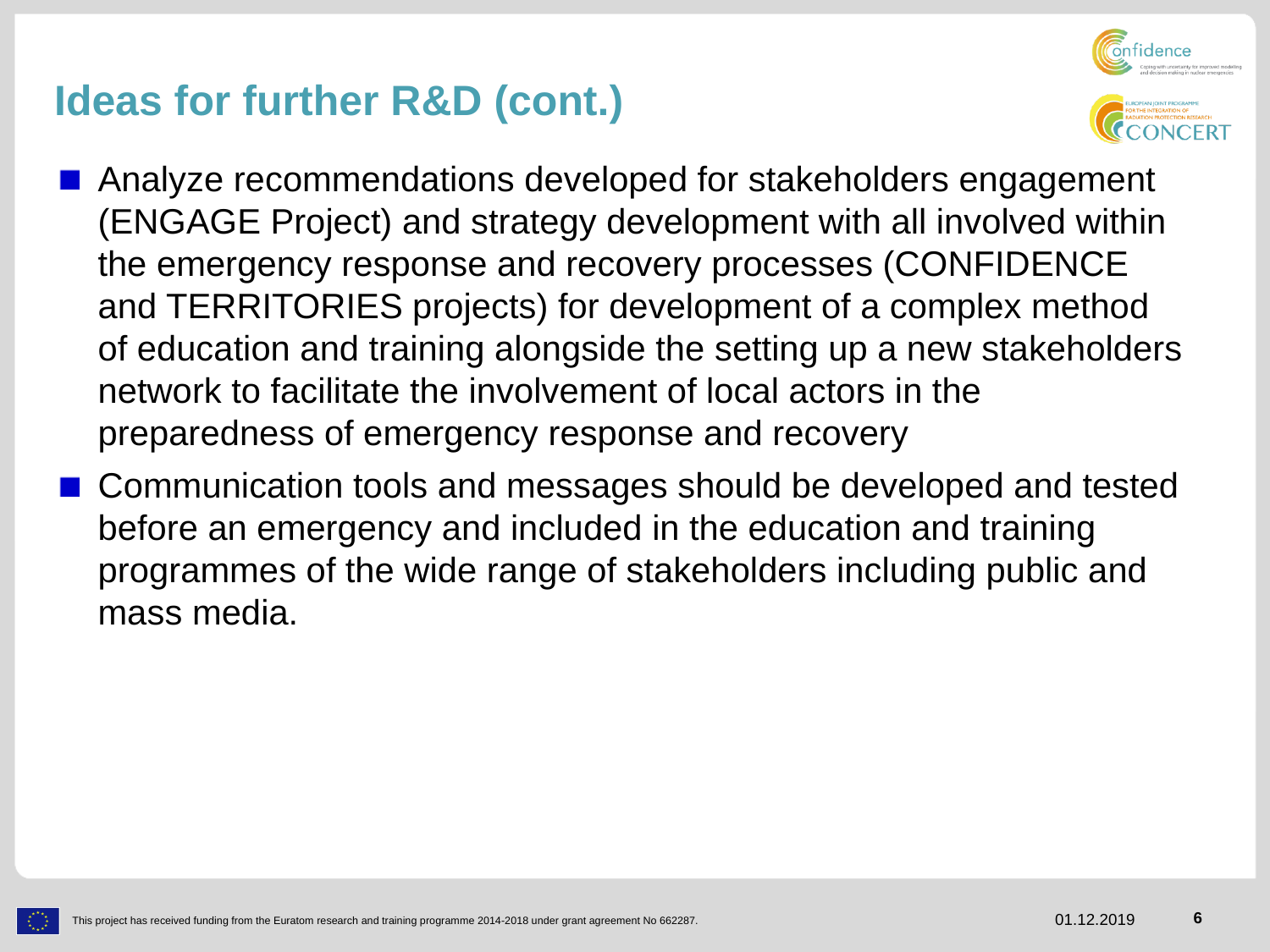

# Ideas for further R&D (cont.)
Analyze recommendations developed for stakeholders engagement (ENGAGE Project) and strategy development with all involved within the emergency response and recovery processes (CONFIDENCE and TERRITORIES projects) for development of a complex method of education and training alongside the setting up a new stakeholders network to facilitate the involvement of local actors in the preparedness of emergency response and recovery
Communication tools and messages should be developed and tested before an emergency and included in the education and training programmes of the wide range of stakeholders including public and mass media.